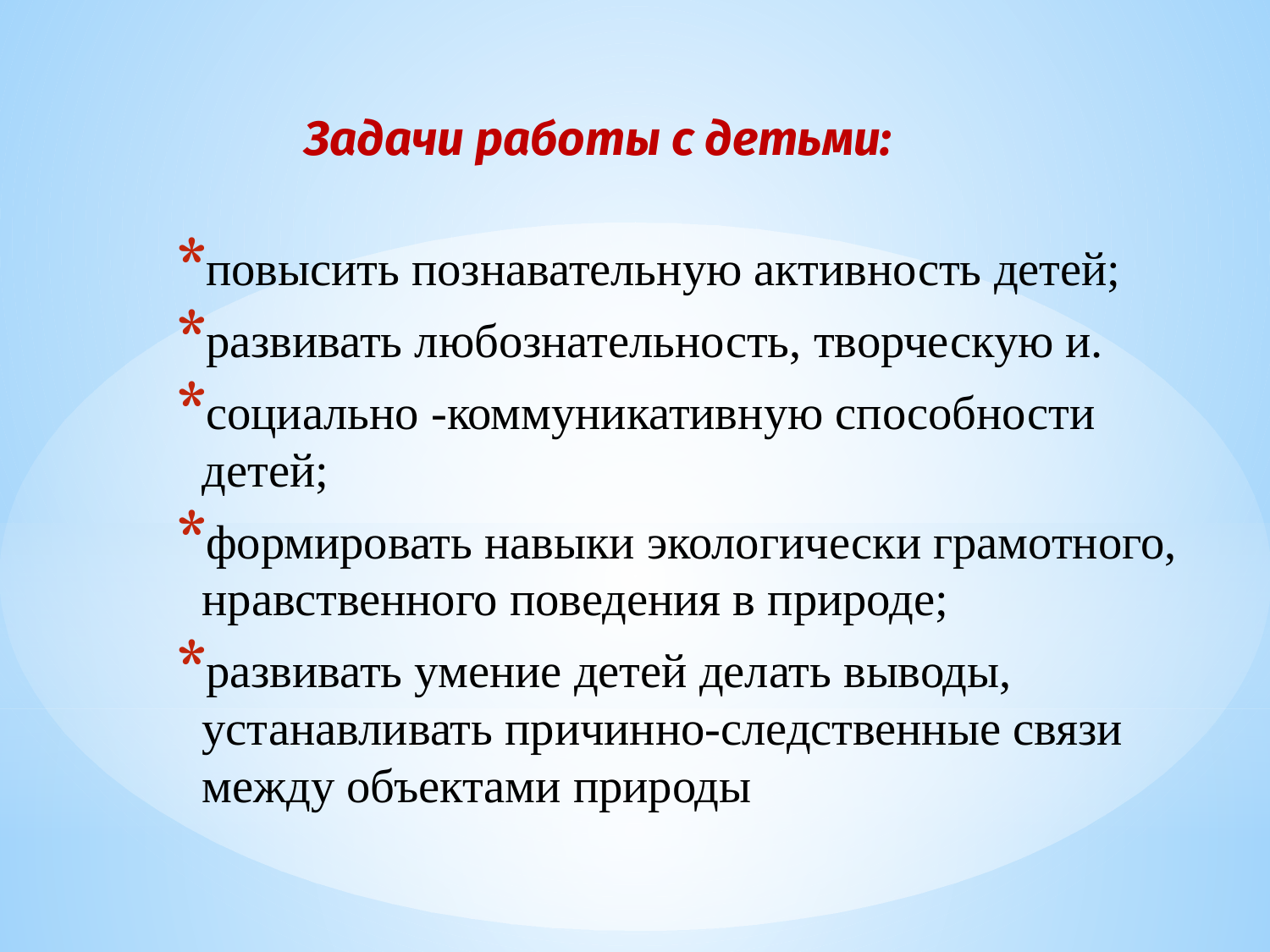

Задачи работы с детьми:

повысить познавательную активность детей;
развивать любознательность, творческую и.
социально -коммуникативную способности  детей;
формировать навыки экологически грамотного, нравственного поведения в природе;
развивать умение детей делать выводы, устанавливать причинно-следственные связи между объектами природы